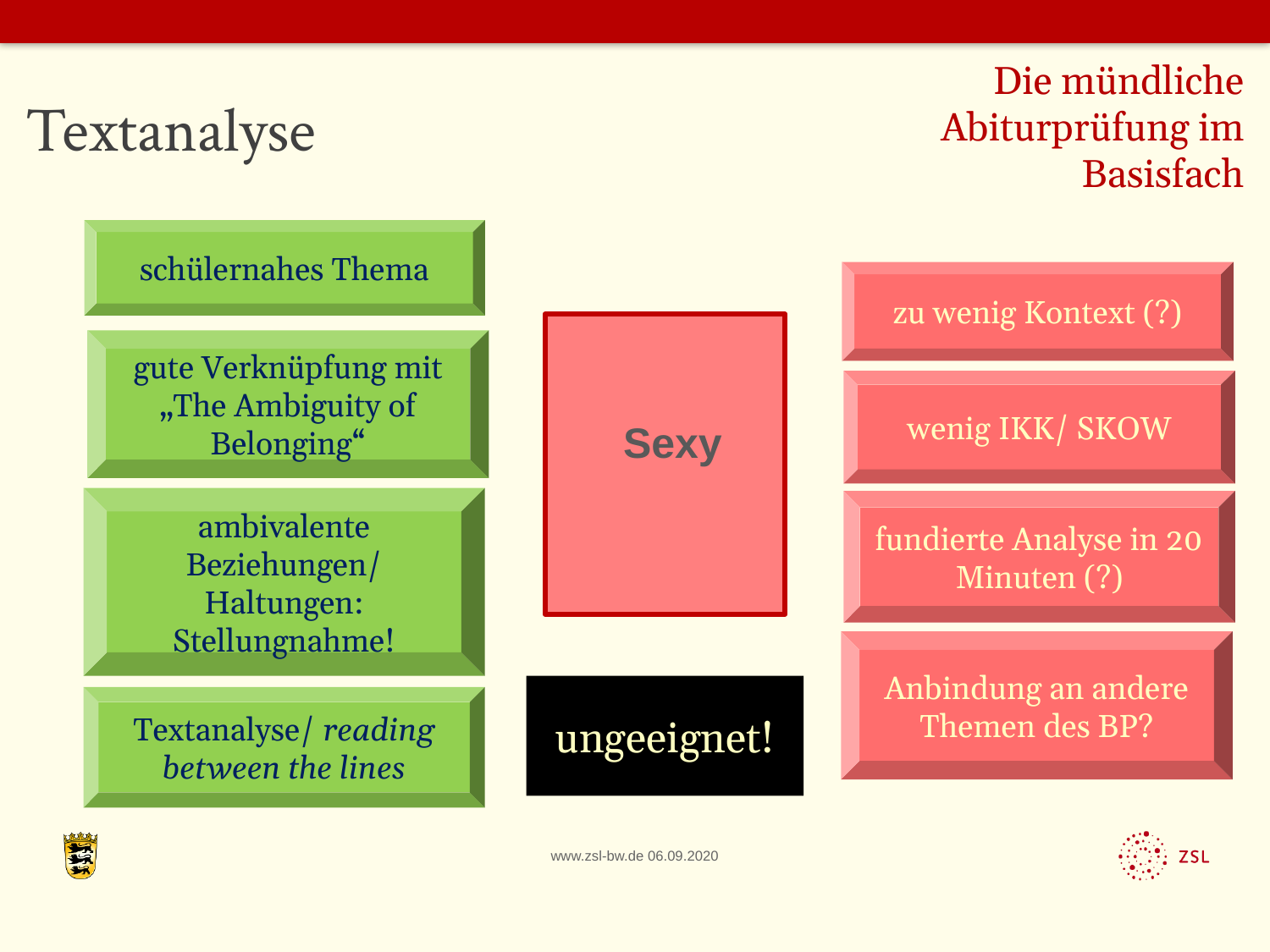

Die mündliche Abiturprüfung im Basisfach
# Textanalyse
schülernahes Thema
zu wenig Kontext (?)

Sexy
gute Verknüpfung mit „The Ambiguity of Belonging“
wenig IKK/ SKOW
ambivalente Beziehungen/ Haltungen: Stellungnahme!
fundierte Analyse in 20 Minuten (?)
Anbindung an andere Themen des BP?
ungeeignet!
Textanalyse/ reading between the lines